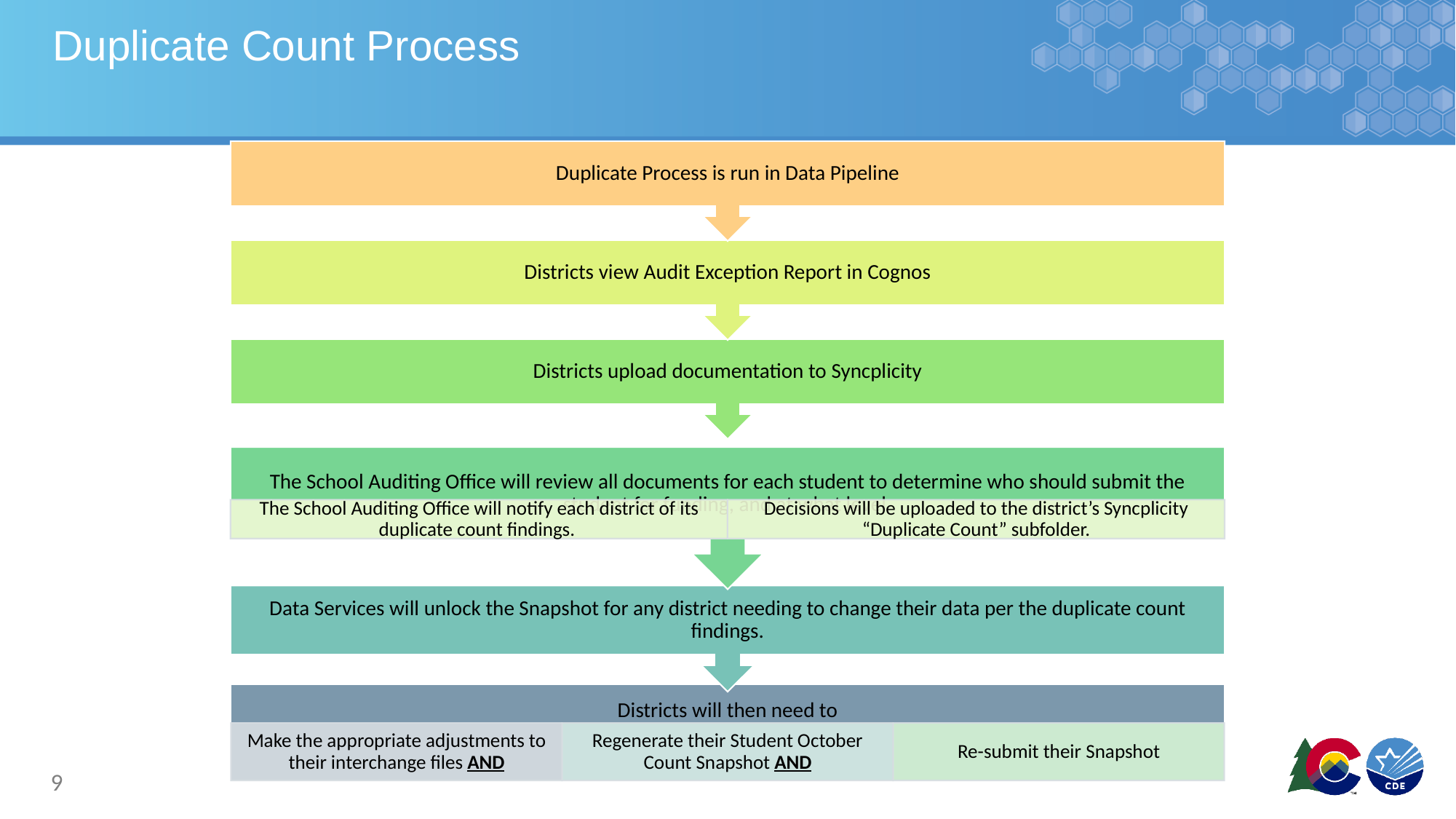

# Duplicate Count Process
Districts will then need to
Make the appropriate adjustments to their interchange files AND
Regenerate their Student October Count Snapshot AND
Re-submit their Snapshot
Data Services will unlock the Snapshot for any district needing to change their data per the duplicate count findings.
The School Auditing Office will review all documents for each student to determine who should submit the student for funding, and at what level.
The School Auditing Office will notify each district of its duplicate count findings.
Decisions will be uploaded to the district’s Syncplicity “Duplicate Count” subfolder.
Districts upload documentation to Syncplicity
Districts view Audit Exception Report in Cognos
Duplicate Process is run in Data Pipeline
9